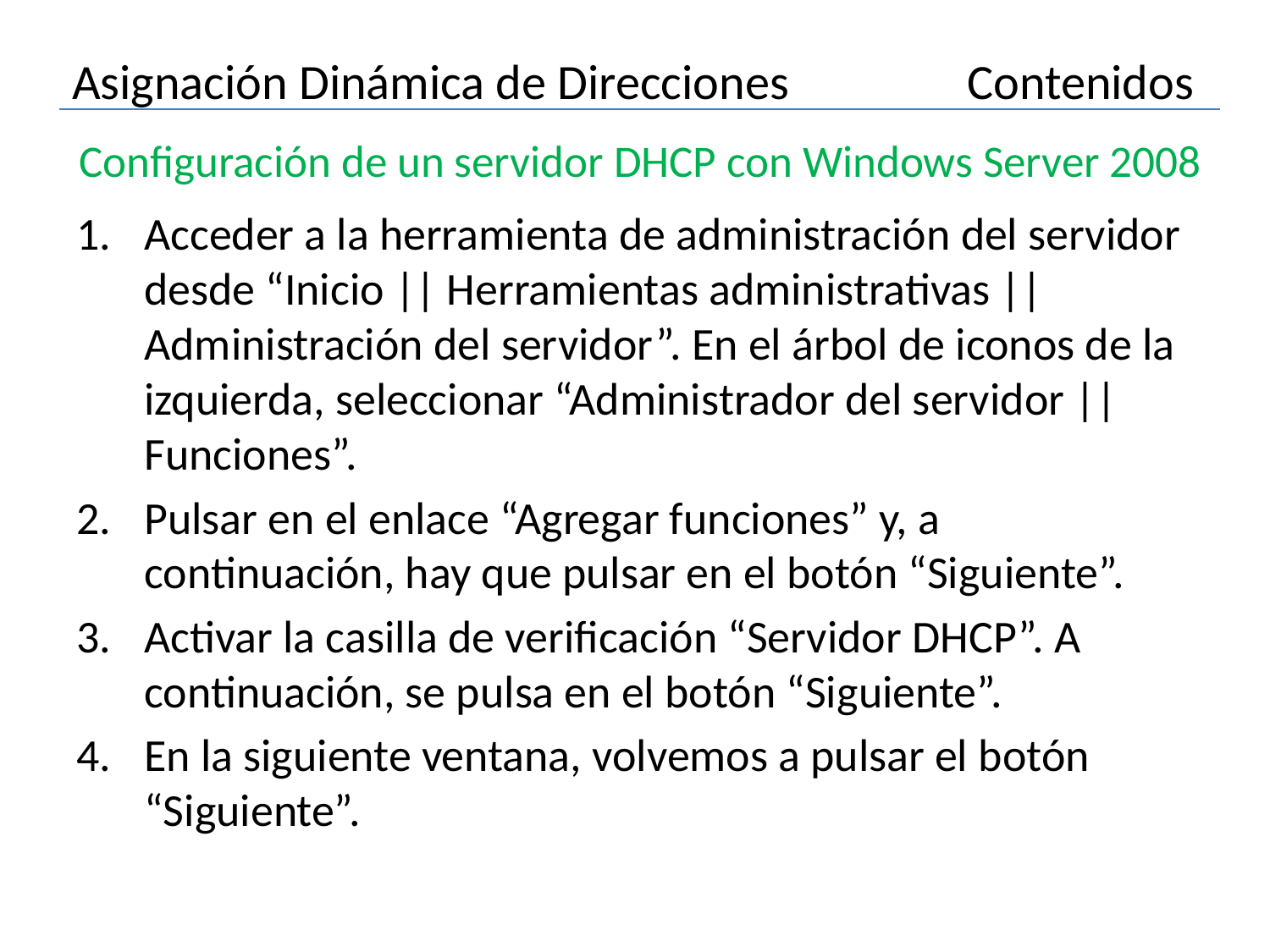

Asignación Dinámica de Direcciones
Contenidos
# Configuración de un servidor DHCP con Windows Server 2008
Acceder a la herramienta de administración del servidor desde “Inicio || Herramientas administrativas || Administración del servidor”. En el árbol de iconos de la izquierda, seleccionar “Administrador del servidor || Funciones”.
Pulsar en el enlace “Agregar funciones” y, a continuación, hay que pulsar en el botón “Siguiente”.
Activar la casilla de verificación “Servidor DHCP”. A continuación, se pulsa en el botón “Siguiente”.
En la siguiente ventana, volvemos a pulsar el botón “Siguiente”.